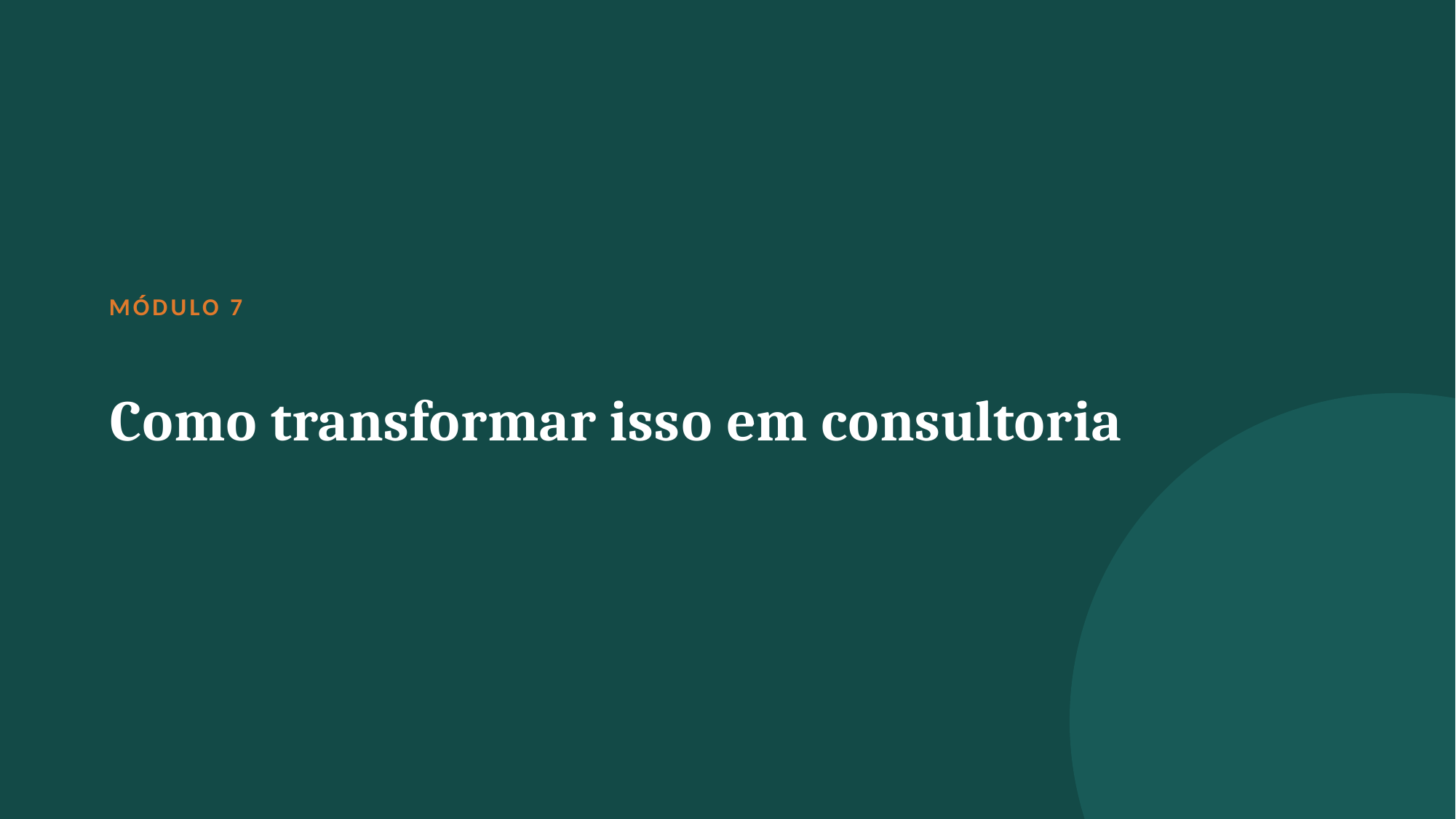

MÓDULO 7
Como transformar isso em consultoria